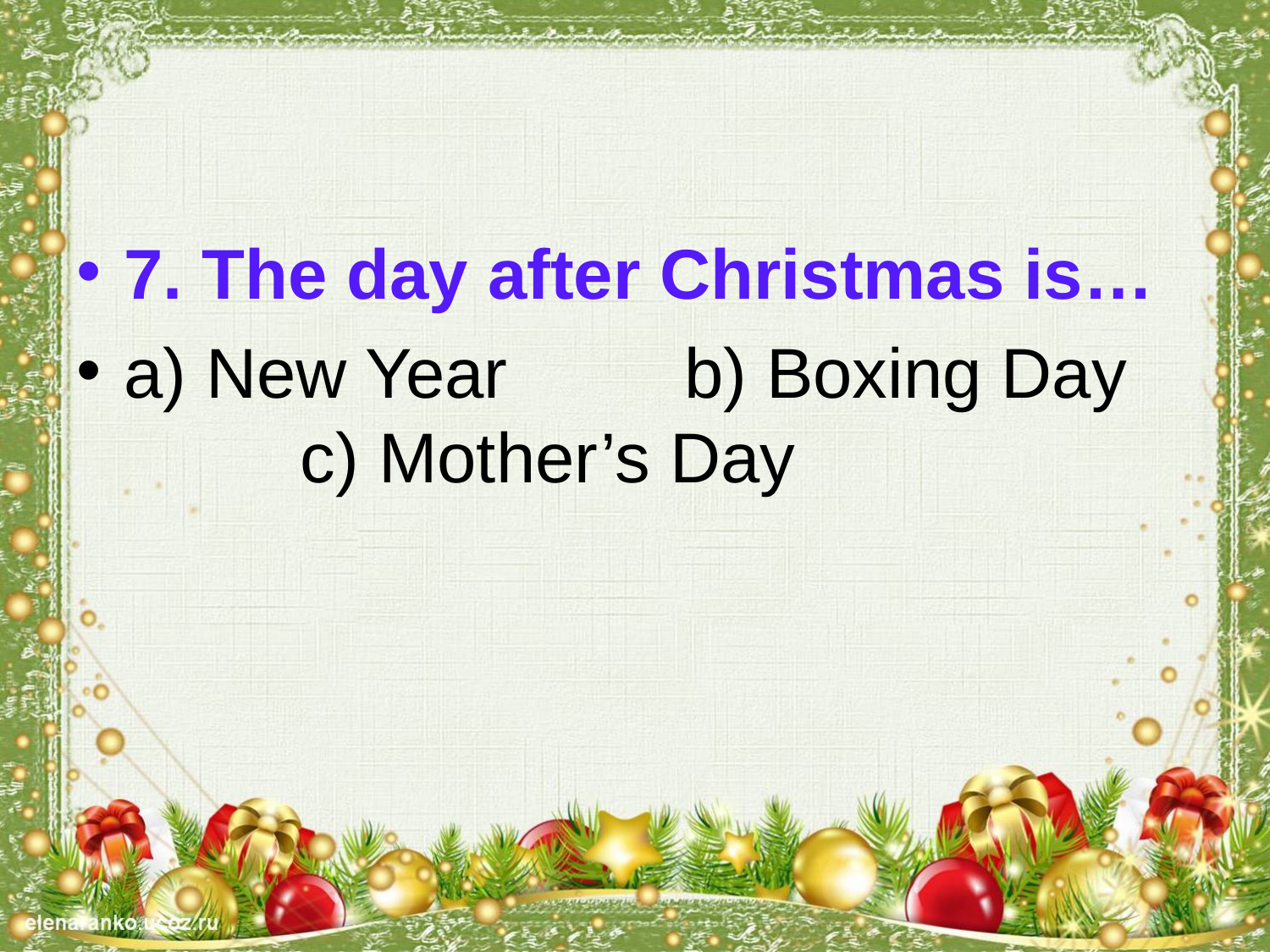

#
7. The day after Christmas is…
a) New Year         b) Boxing Day             c) Mother’s Day